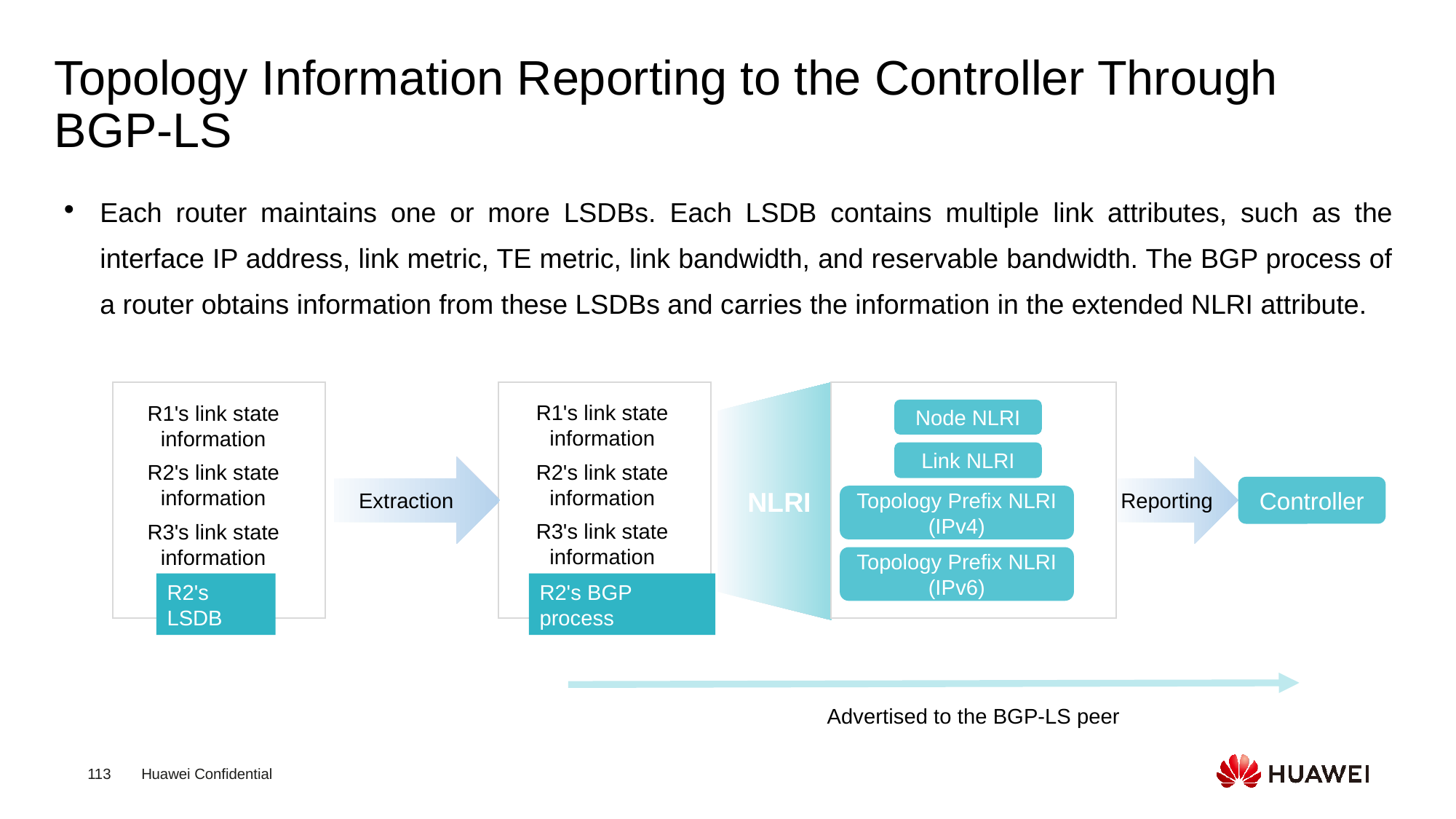

# Topology Information Reporting to the Controller Through BGP-LS
Each router maintains one or more LSDBs. Each LSDB contains multiple link attributes, such as the interface IP address, link metric, TE metric, link bandwidth, and reservable bandwidth. The BGP process of a router obtains information from these LSDBs and carries the information in the extended NLRI attribute.

R1's link state information
R1's link state information
Node NLRI
Link NLRI
NLRI
R2's link state information
R2's link state information
Extraction
Reporting
Controller
Topology Prefix NLRI
(IPv4)
R3's link state information
R3's link state information
Topology Prefix NLRI
(IPv6)
R2's LSDB
R2's BGP process
Advertised to the BGP-LS peer